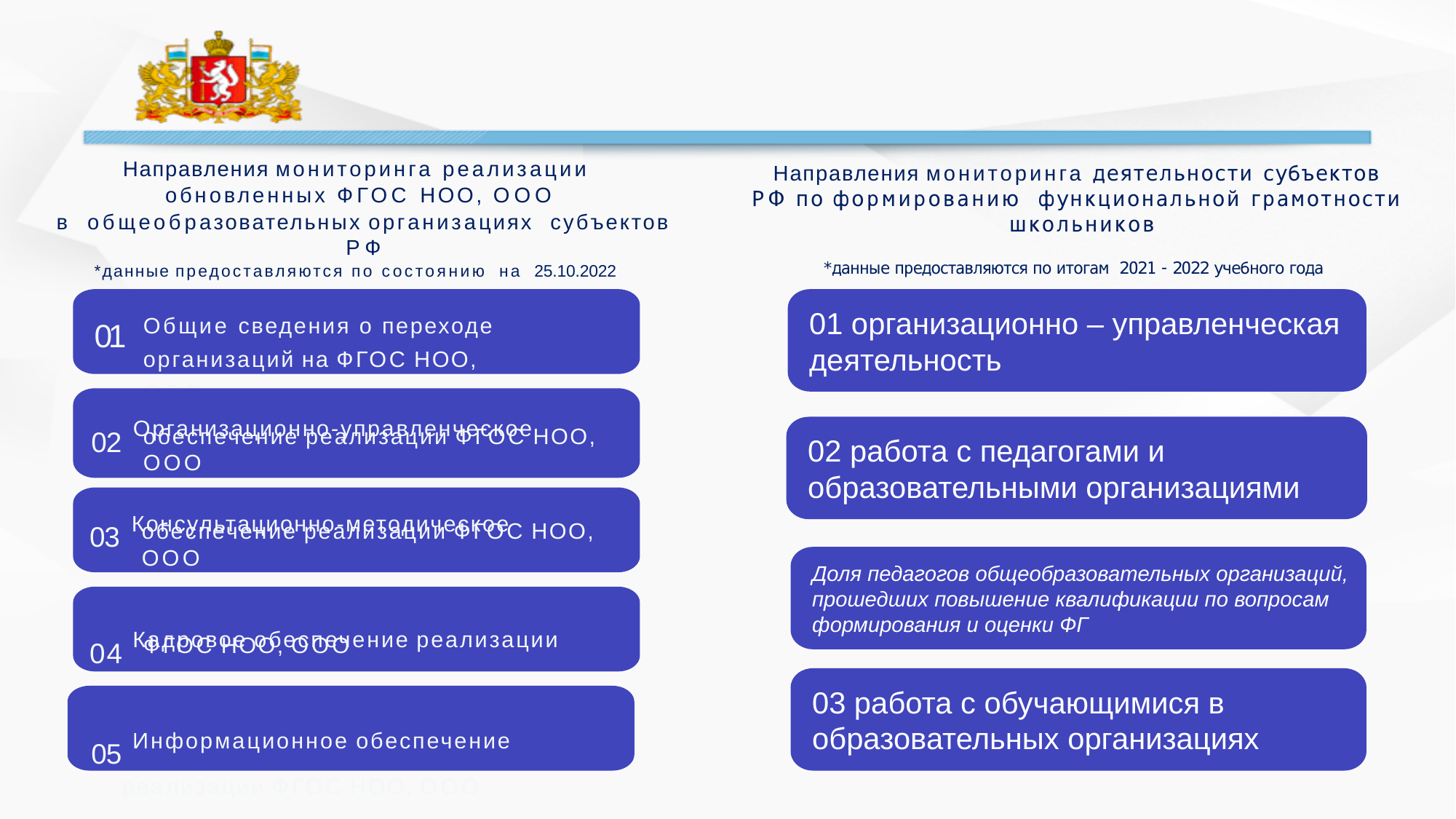

Направления мониторинга реализации
обновленных ФГОС НОО, ООО
в  общеобразовательных организациях  субъектов РФ
*данные предоставляются по состоянию  на  25.10.2022
Направления мониторинга деятельности субъектов РФ по формированию  функциональной грамотности  школьников
*данные предоставляются по итогам  2021 - 2022 учебного года

Общие сведения о переходе  организаций на ФГОС НОО, ООО
01
02 Организационно-управленческое

обеспечение реализации ФГОС НОО, ООО
03 Консультационно-методическое

обеспечение реализации ФГОС НОО, ООО

04 Кадровое обеспечение реализации
ФГОС НОО, ООО
05 Информационное обеспечение                       реализации ФГОС НОО, ООО

01 организационно – управленческая деятельность
02 работа с педагогами и образовательными организациями
Доля педагогов общеобразовательных организаций,  прошедших повышение квалификации по вопросам  формирования и оценки ФГ
03 Работа с обучающимися
03 работа с обучающимися в образовательных организациях